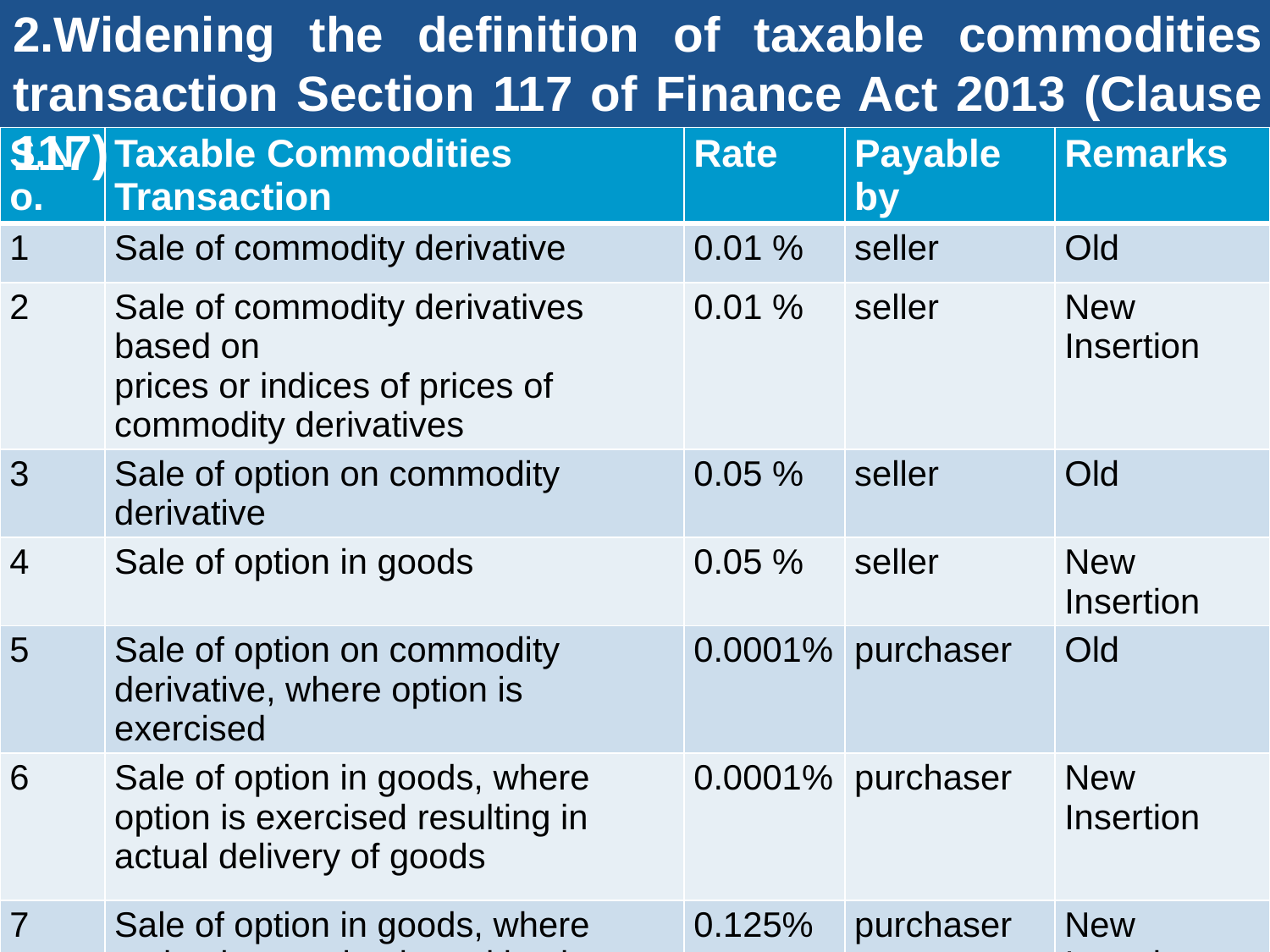

2.Widening the definition of taxable commodities transaction Section 117 of Finance Act 2013 (Clause 117)

| S.No. | Taxable Commodities Transaction | Rate | Payable by | Remarks |
| --- | --- | --- | --- | --- |
| 1 | Sale of commodity derivative | 0.01 % | seller | Old |
| 2 | Sale of commodity derivatives based on prices or indices of prices of commodity derivatives | 0.01 % | seller | New Insertion |
| 3 | Sale of option on commodity derivative | 0.05 % | seller | Old |
| 4 | Sale of option in goods | 0.05 % | seller | New Insertion |
| 5 | Sale of option on commodity derivative, where option is exercised | 0.0001% | purchaser | Old |
| 6 | Sale of option in goods, where option is exercised resulting in actual delivery of goods | 0.0001% | purchaser | New Insertion |
| 7 | Sale of option in goods, where option is exercised resulting in a settlement otherwise than by the actual delivery of goods | 0.125% | purchaser | New Insertion |
125